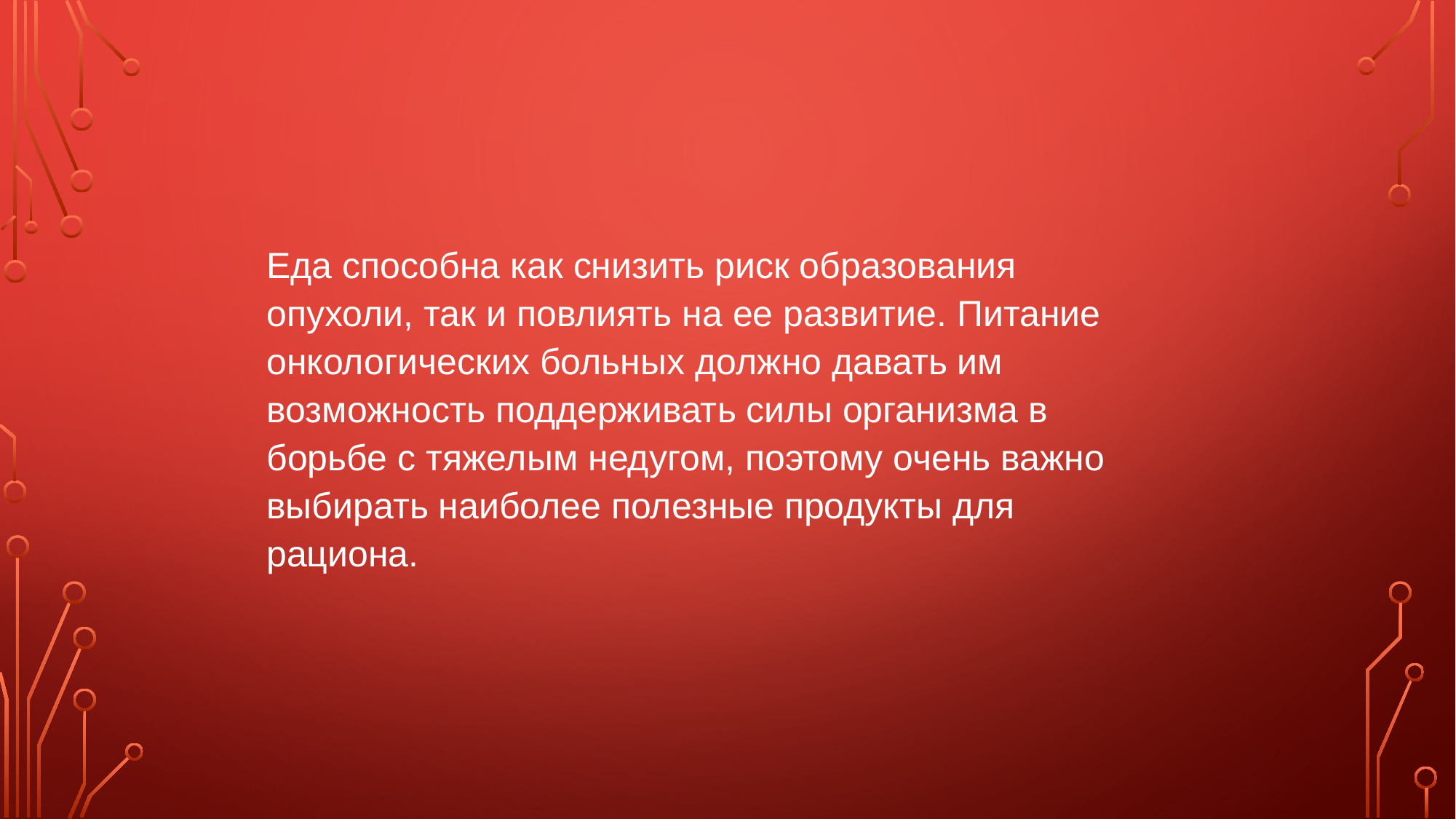

Еда способна как снизить риск образования опухоли, так и повлиять на ее развитие. Питание онкологических больных должно давать им возможность поддерживать силы организма в борьбе с тяжелым недугом, поэтому очень важно выбирать наиболее полезные продукты для рациона.